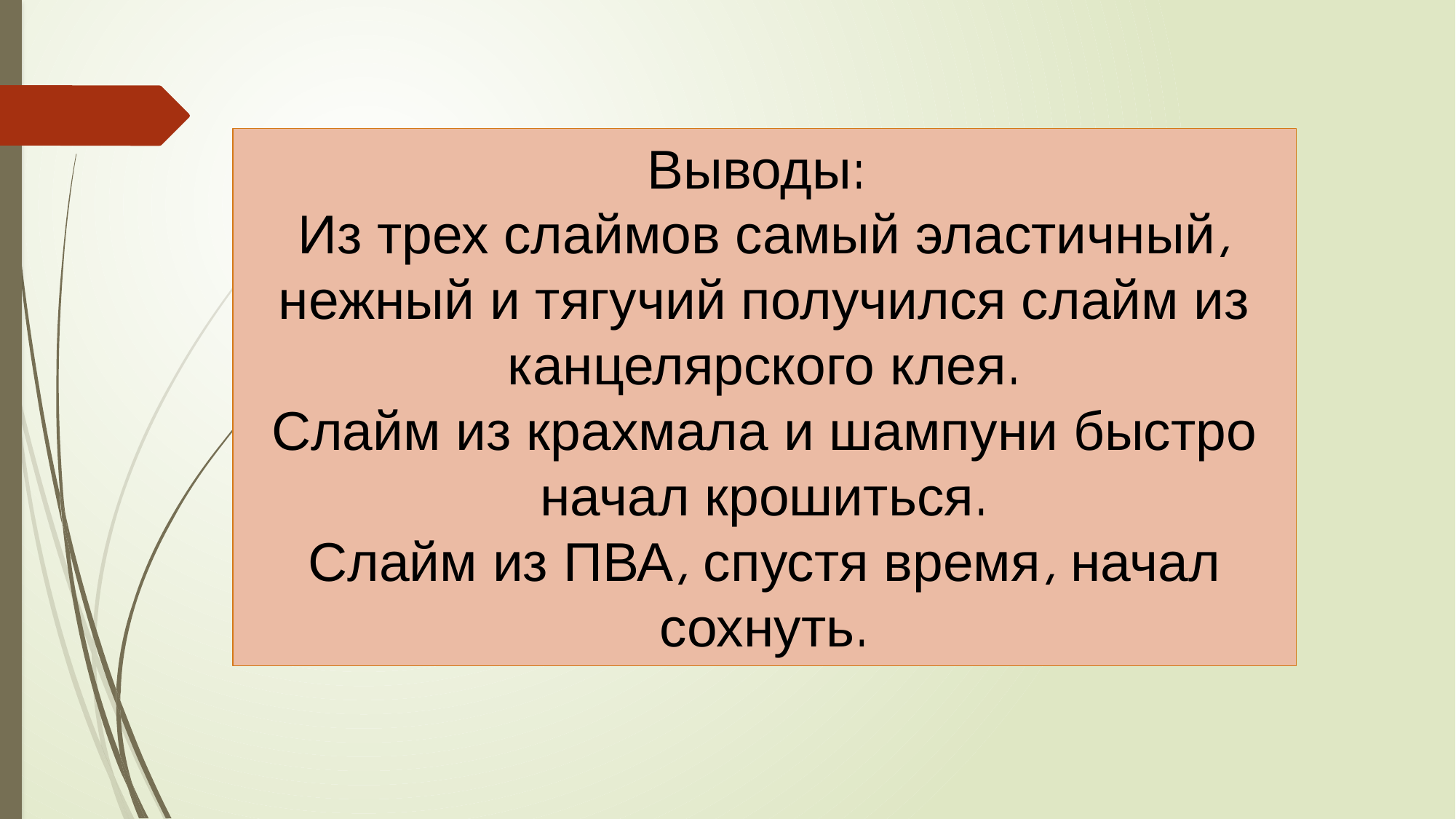

# Выводы: Из трех слаймов самый эластичный, нежный и тягучий получился слайм из канцелярского клея. Слайм из крахмала и шампуни быстро начал крошиться. Слайм из ПВА, спустя время, начал сохнуть.